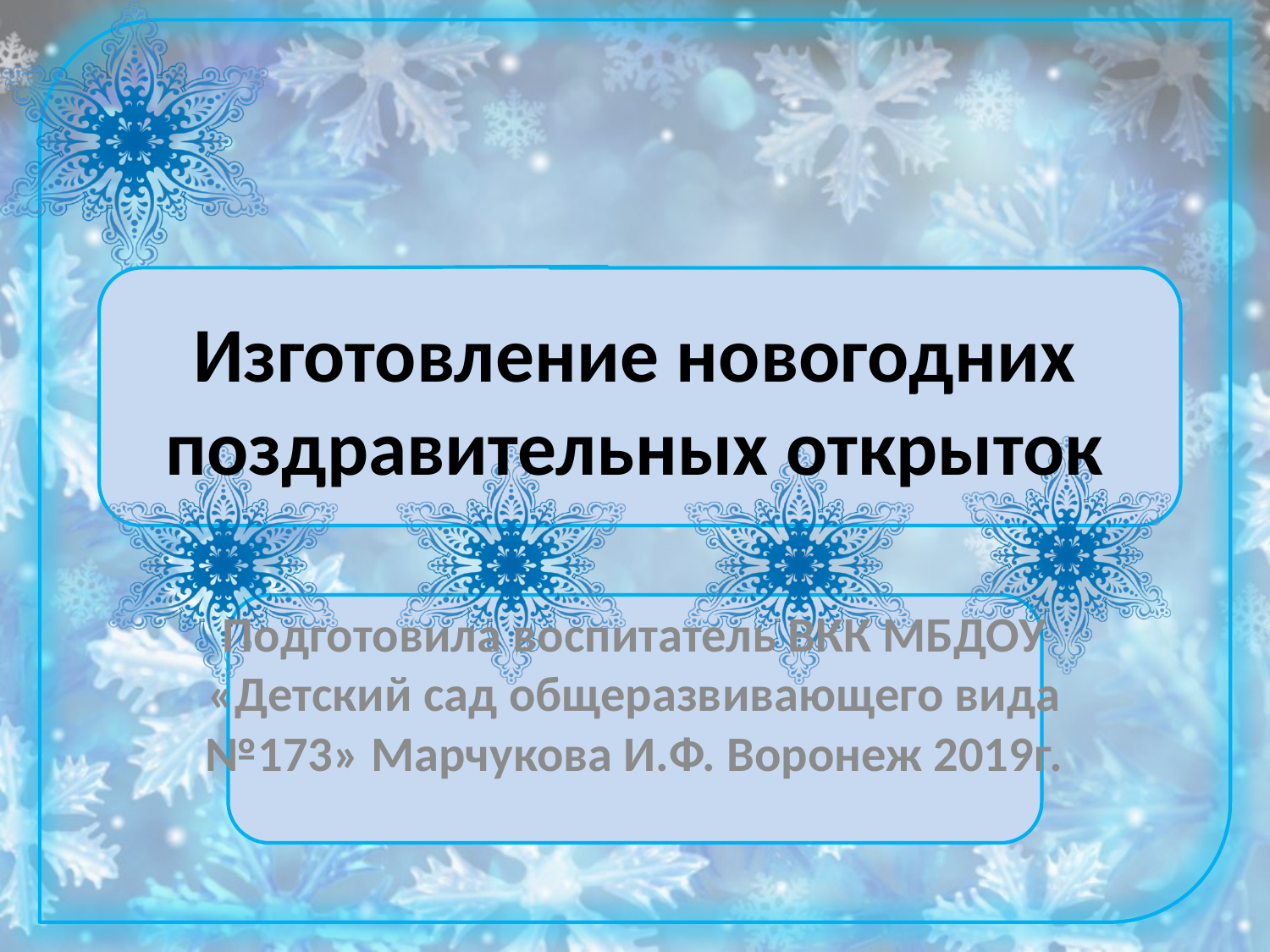

# Изготовление новогодних поздравительных открыток
Подготовила воспитатель ВКК МБДОУ «Детский сад общеразвивающего вида №173» Марчукова И.Ф. Воронеж 2019г.